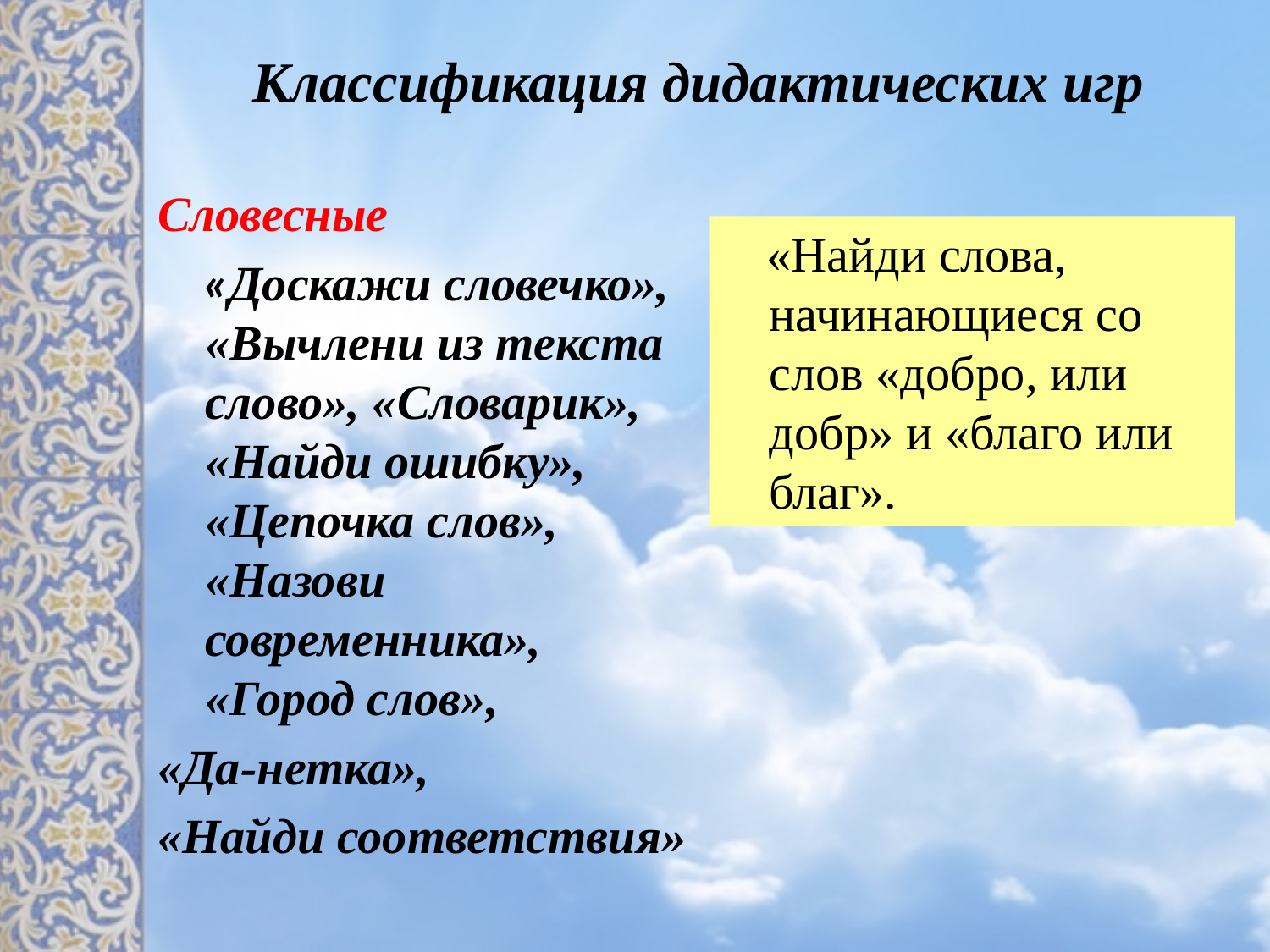

# Классификация дидактических игр
Словесные
    «Доскажи словечко», «Вычлени из текста слово», «Словарик», «Найди ошибку», «Цепочка слов», «Назови современника», «Город слов»,
«Да-нетка»,
«Найди соответствия»
    «Найди слова, начинающиеся со слов «добро, или добр» и «благо или благ».